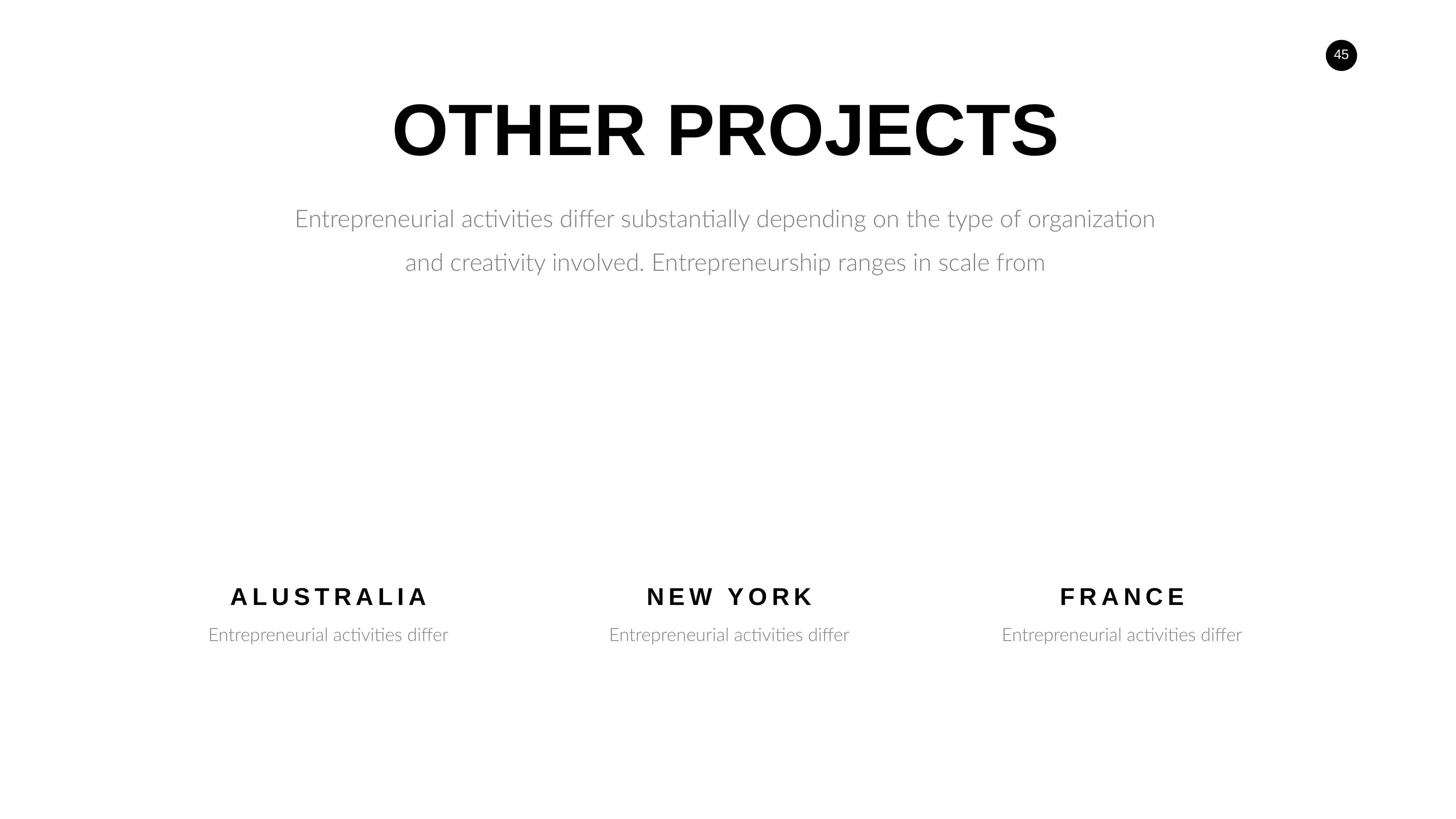

OTHER PROJECTS
Entrepreneurial activities differ substantially depending on the type of organization and creativity involved. Entrepreneurship ranges in scale from

ALUSTRALIA
NEW YORK
FRANCE
Entrepreneurial activities differ
Entrepreneurial activities differ
Entrepreneurial activities differ